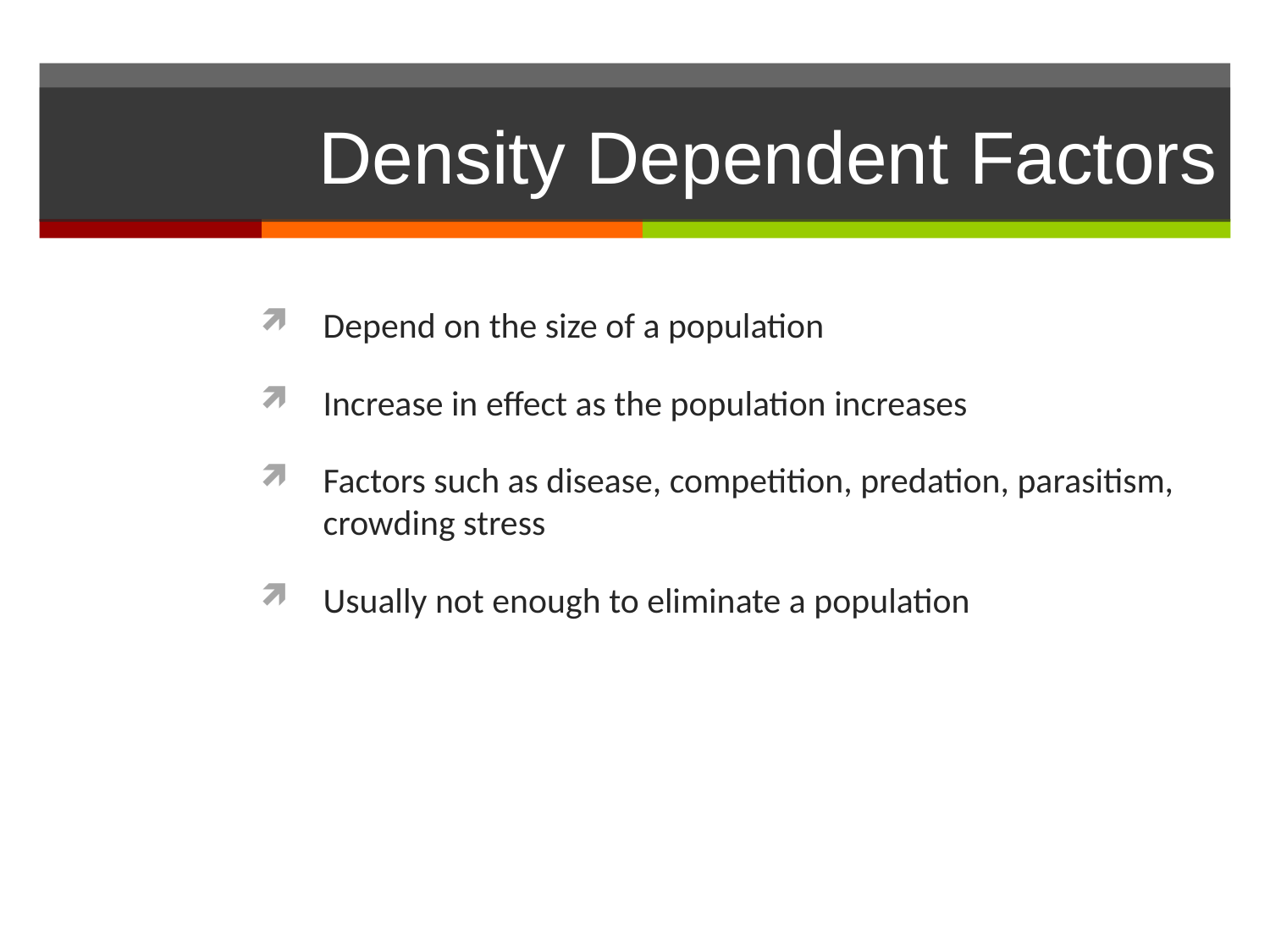

# Density Dependent Factors
Depend on the size of a population
Increase in effect as the population increases
Factors such as disease, competition, predation, parasitism, crowding stress
Usually not enough to eliminate a population